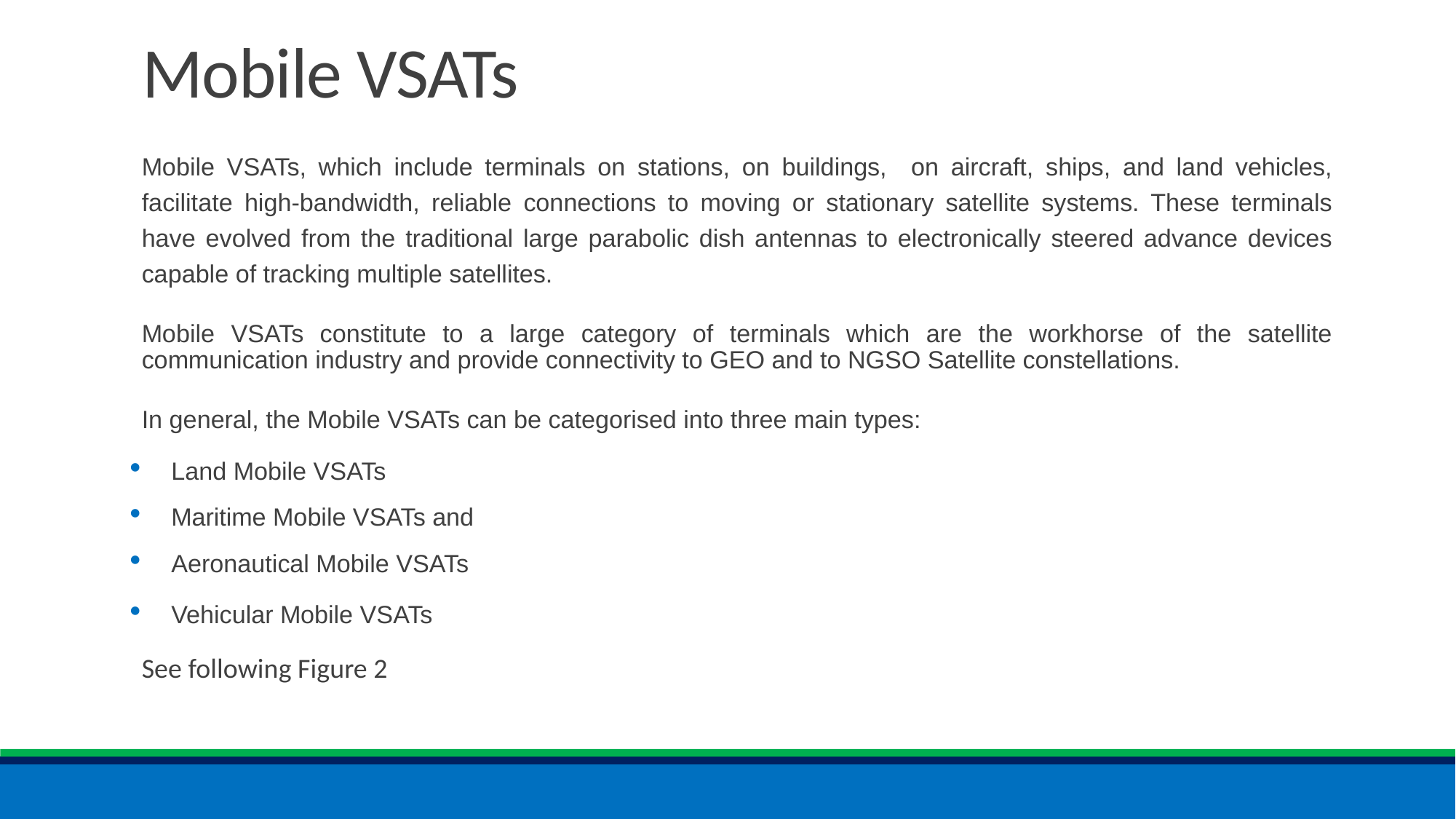

# Mobile VSATs
Mobile VSATs, which include terminals on stations, on buildings,  on aircraft, ships, and land vehicles, facilitate high-bandwidth, reliable connections to moving or stationary satellite systems. These terminals have evolved from the traditional large parabolic dish antennas to electronically steered advance devices capable of tracking multiple satellites.
Mobile VSATs constitute to a large category of terminals which are the workhorse of the satellite communication industry and provide connectivity to GEO and to NGSO Satellite constellations.
In general, the Mobile VSATs can be categorised into three main types:
Land Mobile VSATs
Maritime Mobile VSATs and
Aeronautical Mobile VSATs
Vehicular Mobile VSATs
See following Figure 2